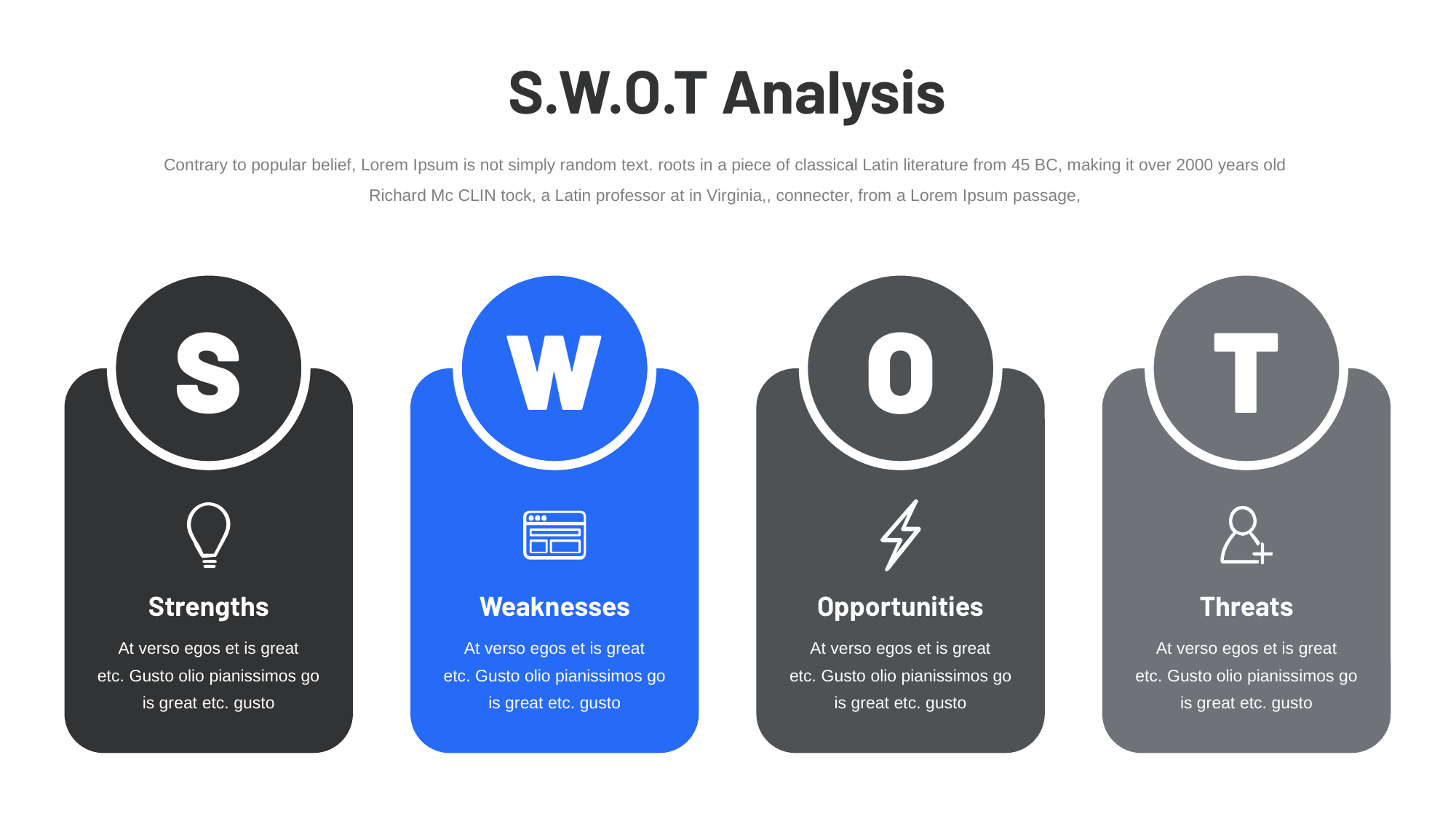

S.W.O.T Analysis
Contrary to popular belief, Lorem Ipsum is not simply random text. roots in a piece of classical Latin literature from 45 BC, making it over 2000 years old  Richard Mc CLIN tock, a Latin professor at in Virginia,, connecter, from a Lorem Ipsum passage,

S
O
T
W

Strengths
Weaknesses
Opportunities
Threats
At verso egos et is great
etc. Gusto olio pianissimos go is great etc. gusto
At verso egos et is great
etc. Gusto olio pianissimos go is great etc. gusto
At verso egos et is great
etc. Gusto olio pianissimos go is great etc. gusto
At verso egos et is great
etc. Gusto olio pianissimos go is great etc. gusto